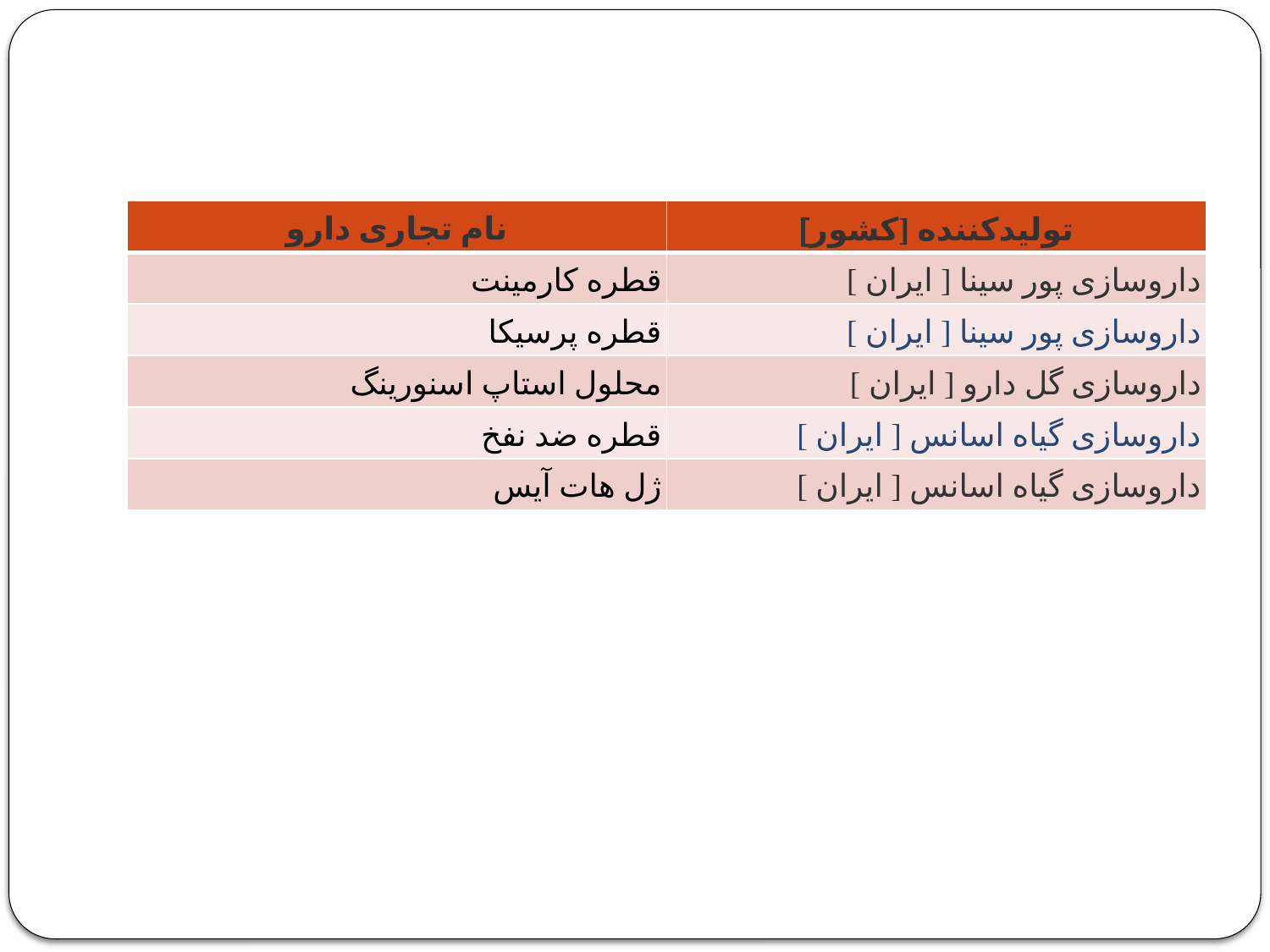

#
| نام تجاری دارو | تولیدکننده [کشور] |
| --- | --- |
| قطره کارمینت | داروسازی پور سینا [ ایران ] |
| قطره پرسیکا | داروسازی پور سینا [ ایران ] |
| محلول استاپ اسنورینگ | داروسازی گل دارو [ ایران ] |
| قطره ضد نفخ | داروسازی گیاه اسانس [ ایران ] |
| ژل هات آیس | داروسازی گیاه اسانس [ ایران ] |